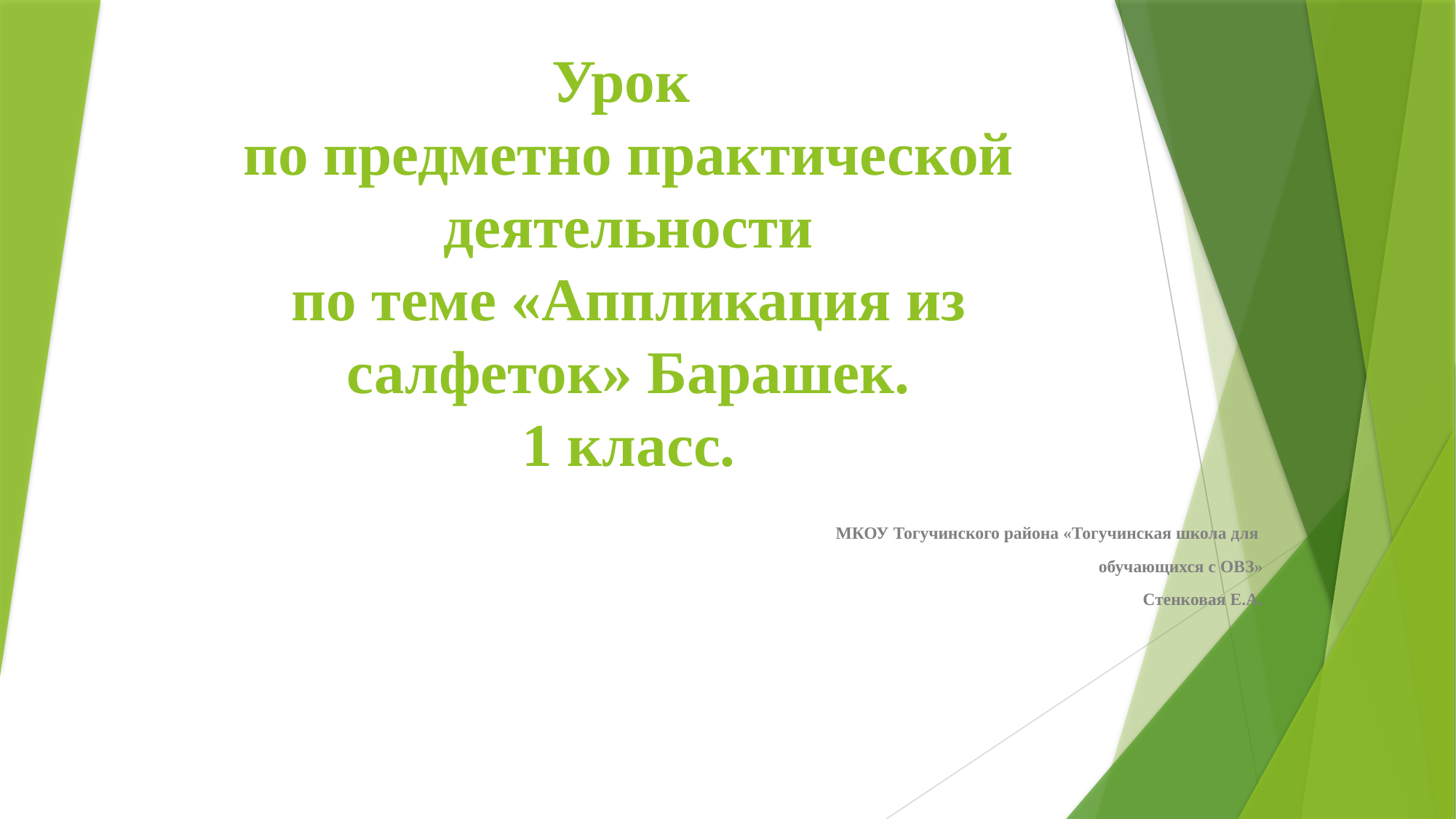

# Урок по предметно практической деятельности по теме «Аппликация из салфеток» Барашек. 1 класс.

МКОУ Тогучинского района «Тогучинская школа для
обучающихся с ОВЗ»
Стенковая Е.А.